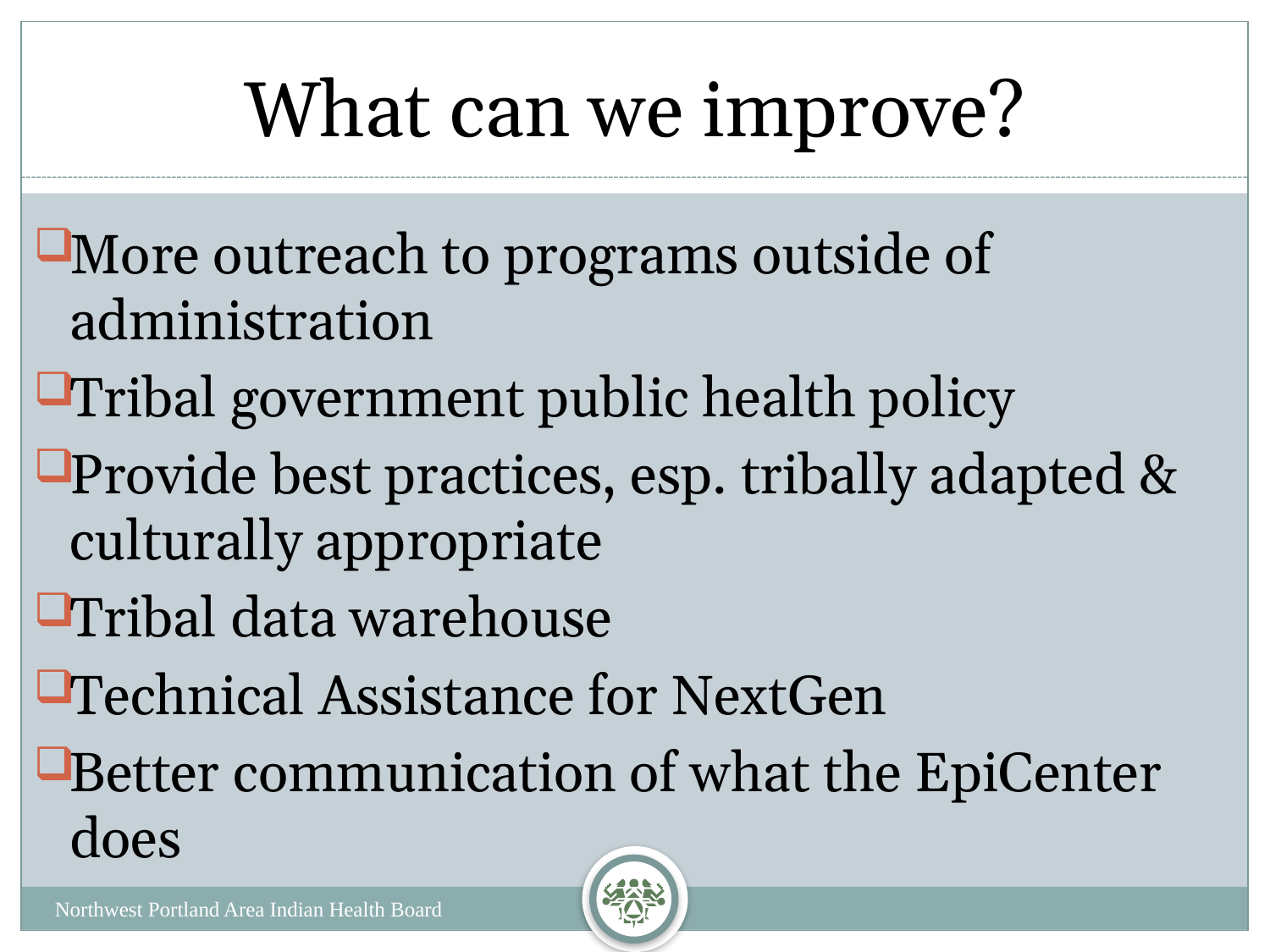

# What can we improve?
More outreach to programs outside of administration
Tribal government public health policy
Provide best practices, esp. tribally adapted & culturally appropriate
Tribal data warehouse
Technical Assistance for NextGen
Better communication of what the EpiCenter does

Northwest Portland Area Indian Health Board